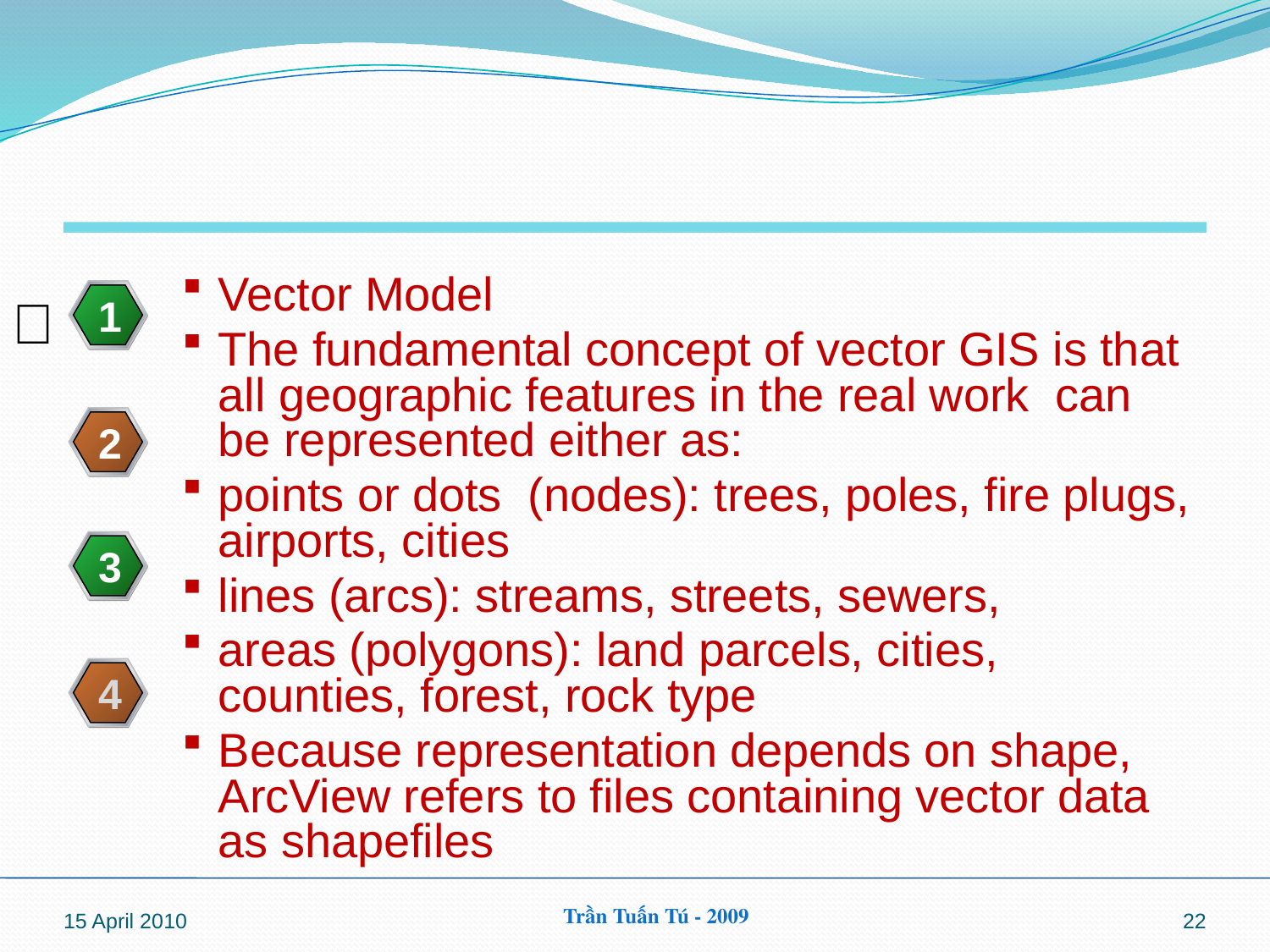

#
Vector Model
The fundamental concept of vector GIS is that all geographic features in the real work  can be represented either as:
points or dots  (nodes): trees, poles, fire plugs, airports, cities
lines (arcs): streams, streets, sewers,
areas (polygons): land parcels, cities, counties, forest, rock type
Because representation depends on shape, ArcView refers to files containing vector data as shapefiles

15 April 2010
Trần Tuấn Tú - 2009
22